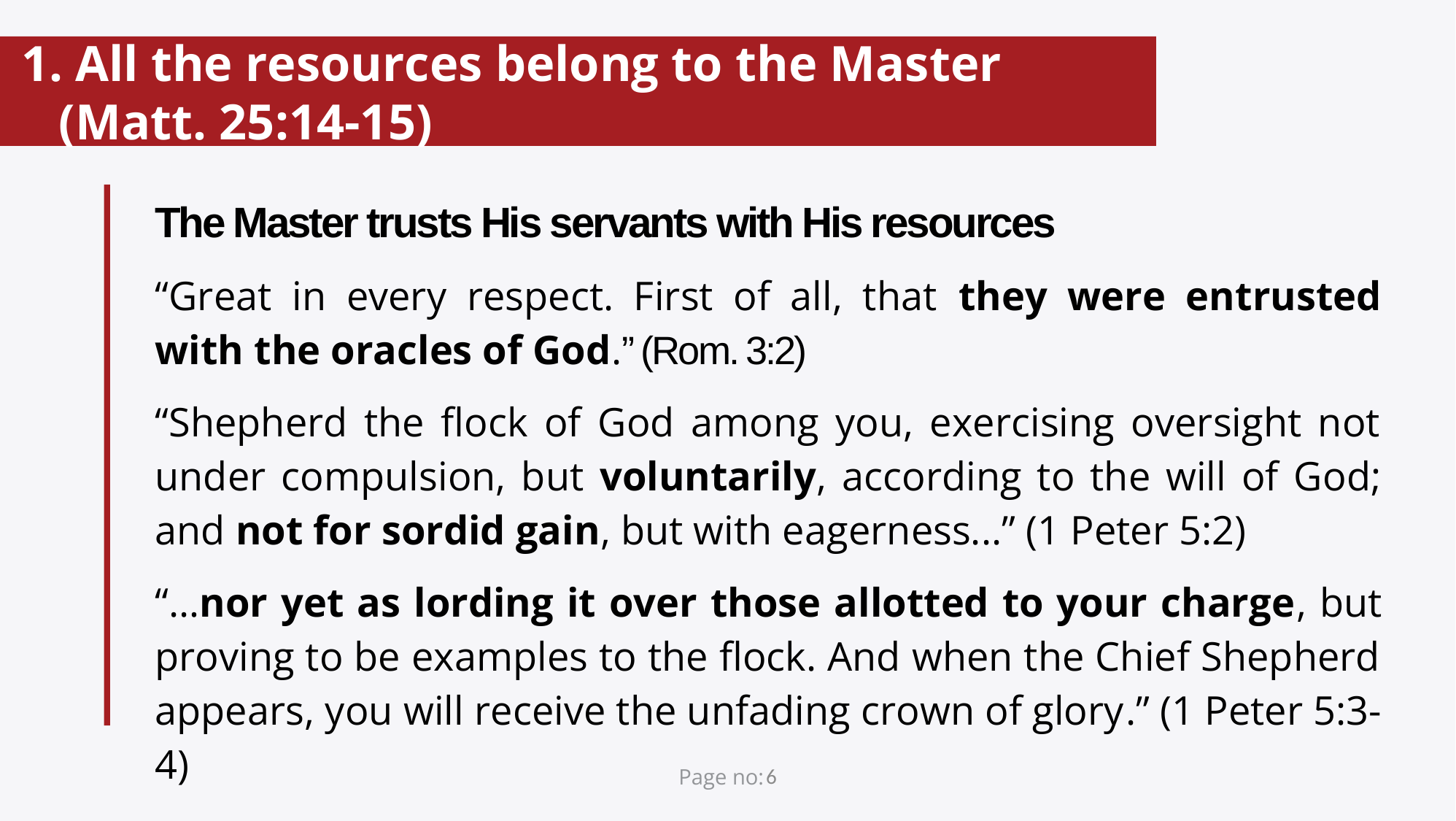

# 1. All the resources belong to the Master (Matt. 25:14-15)
The Master trusts His servants with His resources
“Great in every respect. First of all, that they were entrusted with the oracles of God.” (Rom. 3:2)
“Shepherd the flock of God among you, exercising oversight not under compulsion, but voluntarily, according to the will of God; and not for sordid gain, but with eagerness...” (1 Peter 5:2)
“…nor yet as lording it over those allotted to your charge, but proving to be examples to the flock. And when the Chief Shepherd appears, you will receive the unfading crown of glory.” (1 Peter 5:3-4)